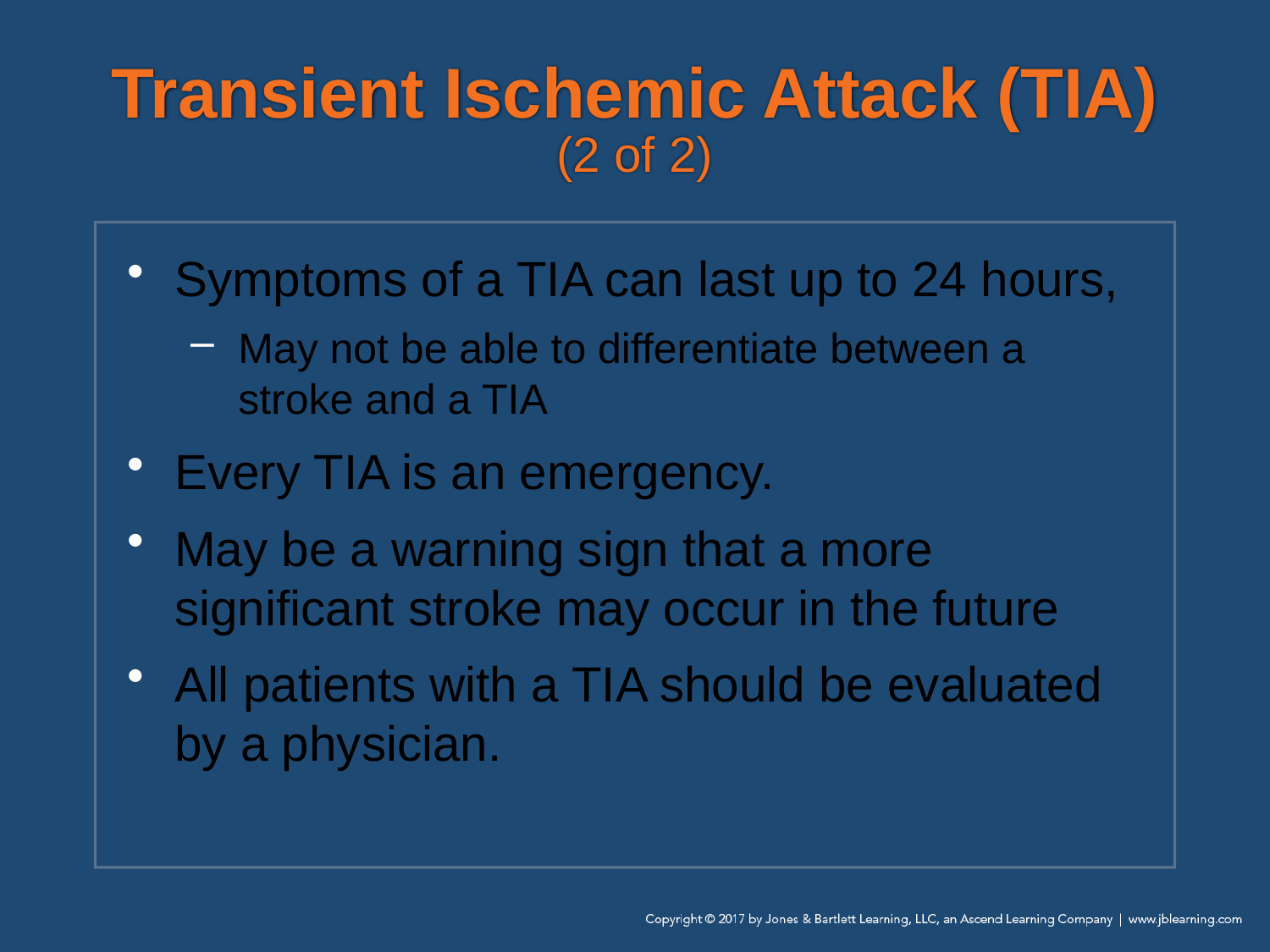

# Transient Ischemic Attack (TIA) (2 of 2)
Symptoms of a TIA can last up to 24 hours,
May not be able to differentiate between a stroke and a TIA
Every TIA is an emergency.
May be a warning sign that a more significant stroke may occur in the future
All patients with a TIA should be evaluated by a physician.